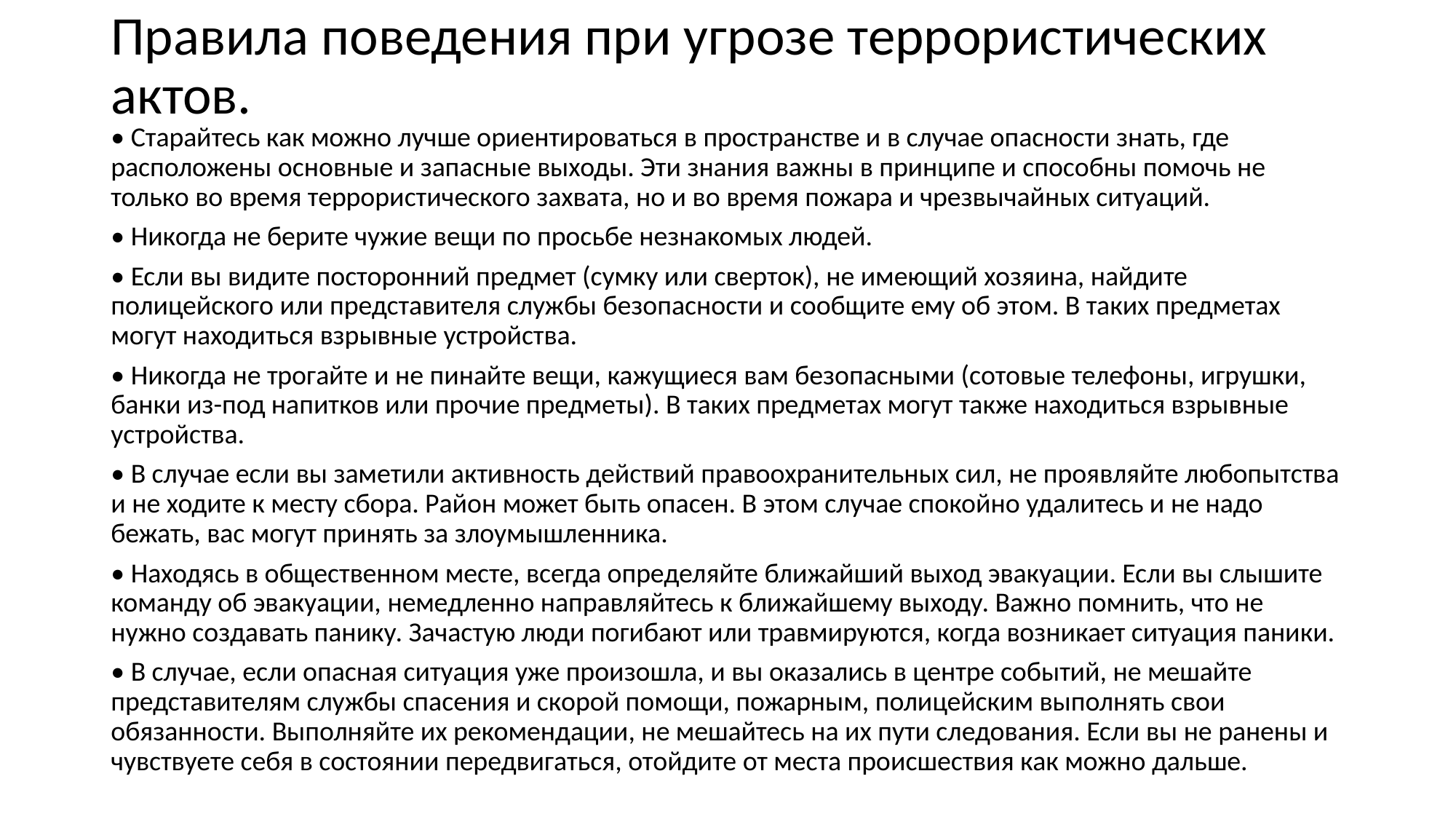

# Правила поведения при угрозе террористических актов.
• Старайтесь как можно лучше ориентироваться в пространстве и в случае опасности знать, где расположены основные и запасные выходы. Эти знания важны в принципе и способны помочь не только во время террористического захвата, но и во время пожара и чрезвычайных ситуаций.
• Никогда не берите чужие вещи по просьбе незнакомых людей.
• Если вы видите посторонний предмет (сумку или сверток), не имеющий хозяина, найдите полицейского или представителя службы безопасности и сообщите ему об этом. В таких предметах могут находиться взрывные устройства.
• Никогда не трогайте и не пинайте вещи, кажущиеся вам безопасными (сотовые телефоны, игрушки, банки из-под напитков или прочие предметы). В таких предметах могут также находиться взрывные устройства.
• В случае если вы заметили активность действий правоохранительных сил, не проявляйте любопытства и не ходите к месту сбора. Район может быть опасен. В этом случае спокойно удалитесь и не надо бежать, вас могут принять за злоумышленника.
• Находясь в общественном месте, всегда определяйте ближайший выход эвакуации. Если вы слышите команду об эвакуации, немедленно направляйтесь к ближайшему выходу. Важно помнить, что не нужно создавать панику. Зачастую люди погибают или травмируются, когда возникает ситуация паники.
• В случае, если опасная ситуация уже произошла, и вы оказались в центре событий, не мешайте представителям службы спасения и скорой помощи, пожарным, полицейским выполнять свои обязанности. Выполняйте их рекомендации, не мешайтесь на их пути следования. Если вы не ранены и чувствуете себя в состоянии передвигаться, отойдите от места происшествия как можно дальше.